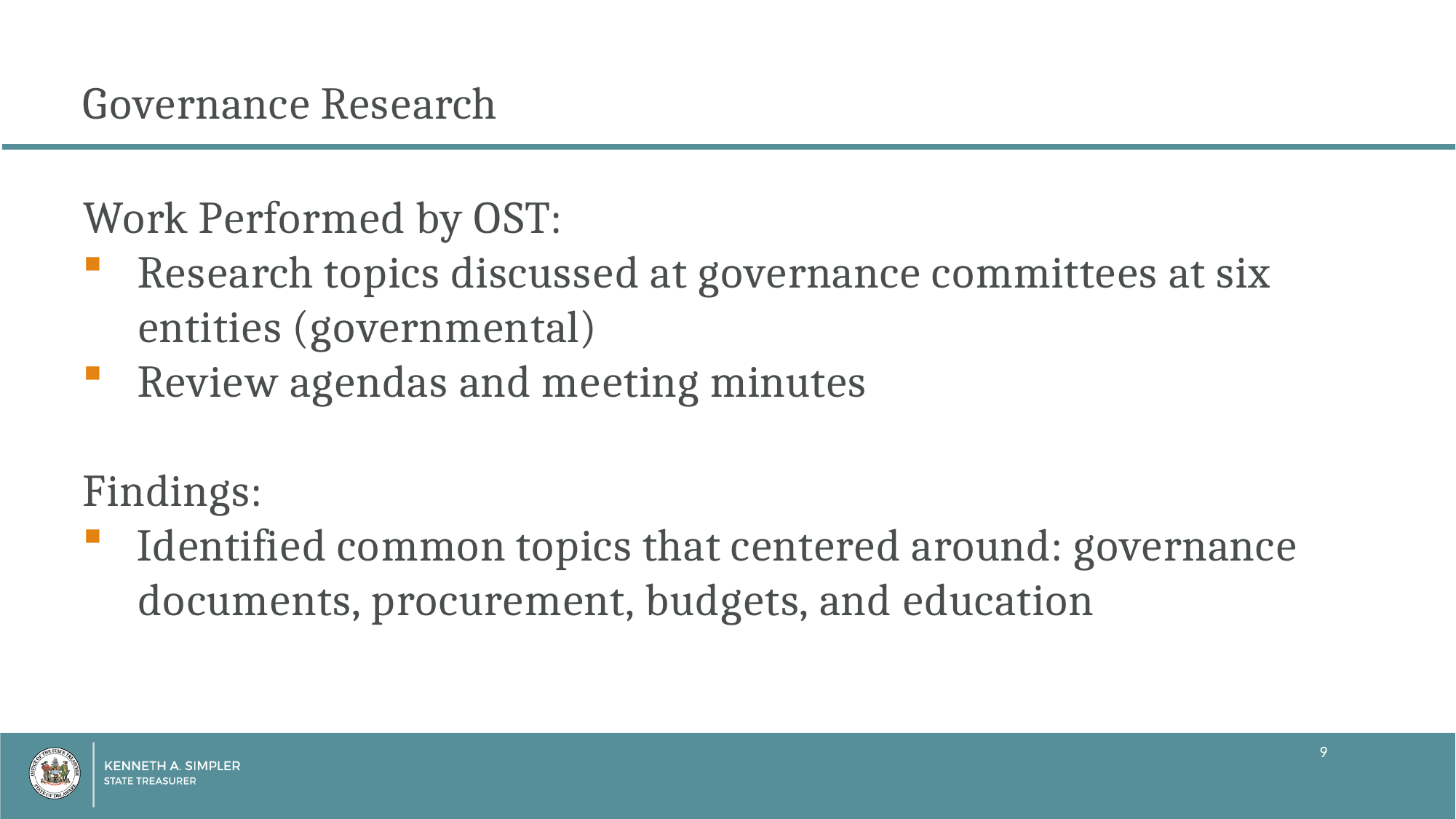

Governance Research

Work Performed by OST:
Research topics discussed at governance committees at six entities (governmental)
Review agendas and meeting minutes

Findings:
Identified common topics that centered around: governance documents, procurement, budgets, and education
9